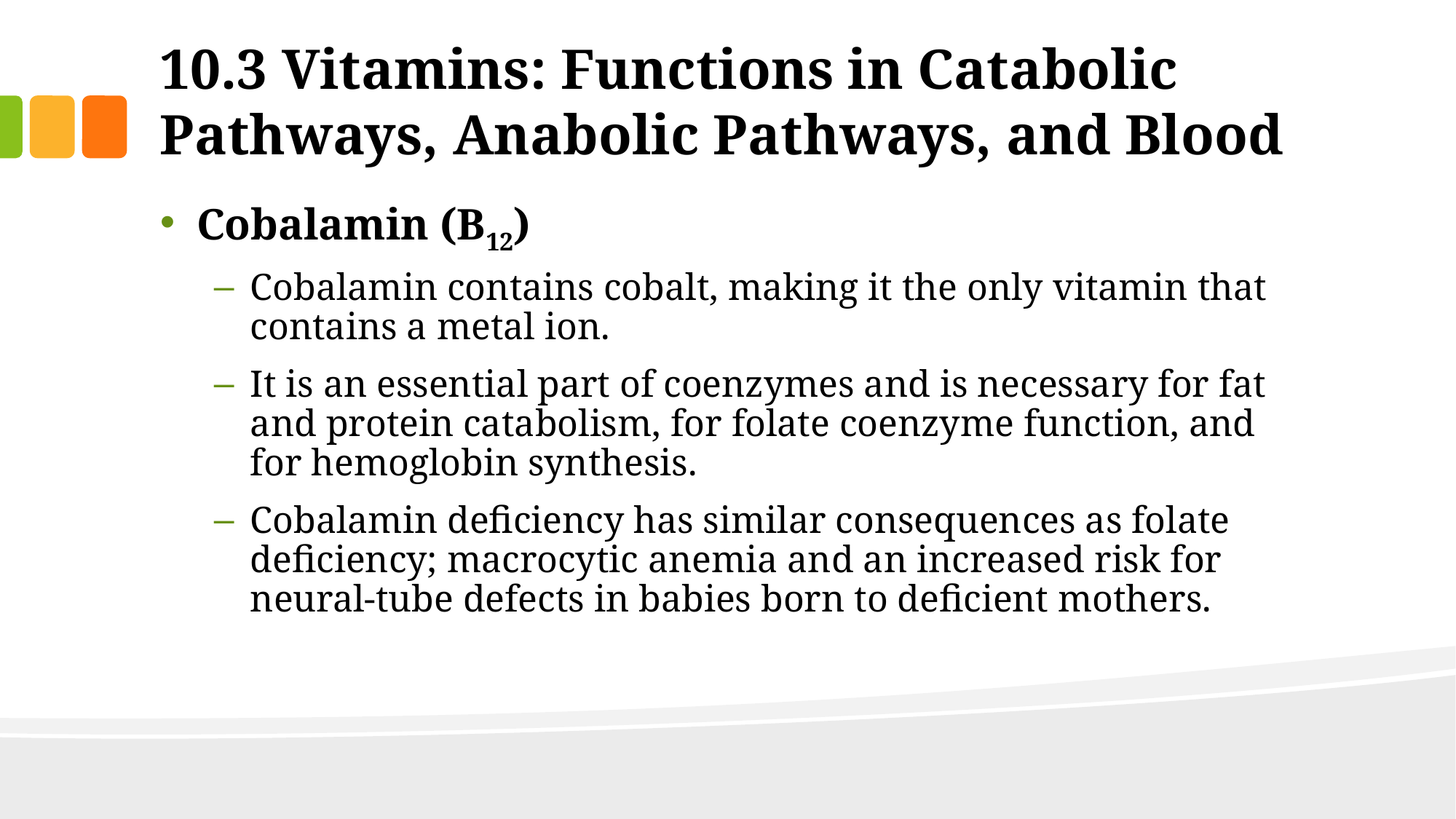

# 10.3 Vitamins: Functions in Catabolic Pathways, Anabolic Pathways, and Blood
Cobalamin (B12)
Cobalamin contains cobalt, making it the only vitamin that contains a metal ion.
It is an essential part of coenzymes and is necessary for fat and protein catabolism, for folate coenzyme function, and for hemoglobin synthesis.
Cobalamin deficiency has similar consequences as folate deficiency; macrocytic anemia and an increased risk for neural-tube defects in babies born to deficient mothers.